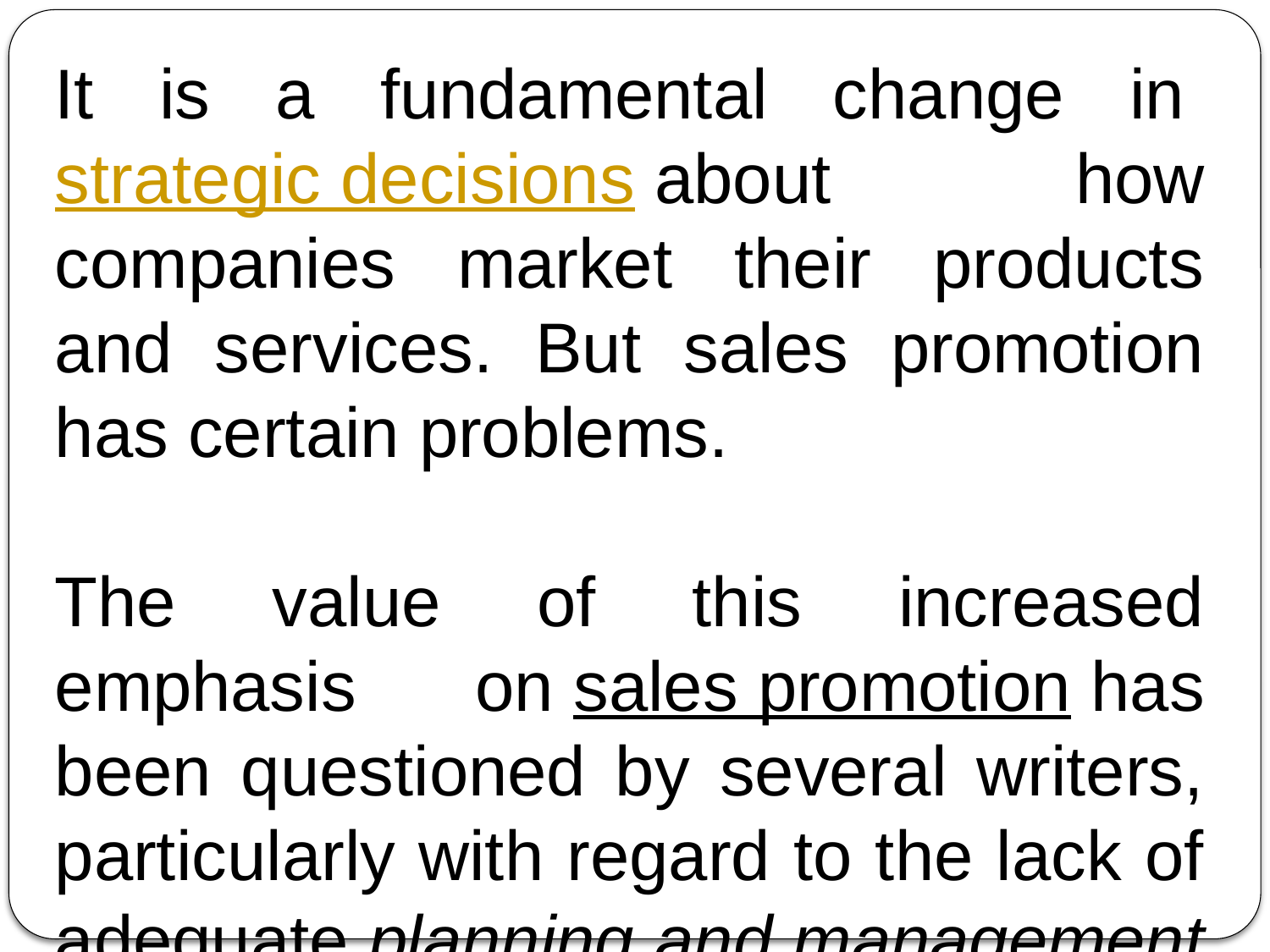

It is a fundamental change in strategic decisions about how companies market their products and services. But sales promotion has certain problems.

The value of this increased emphasis on sales promotion has been questioned by several writers, particularly with regard to the lack of adequate planning and management of sales promotional programs.